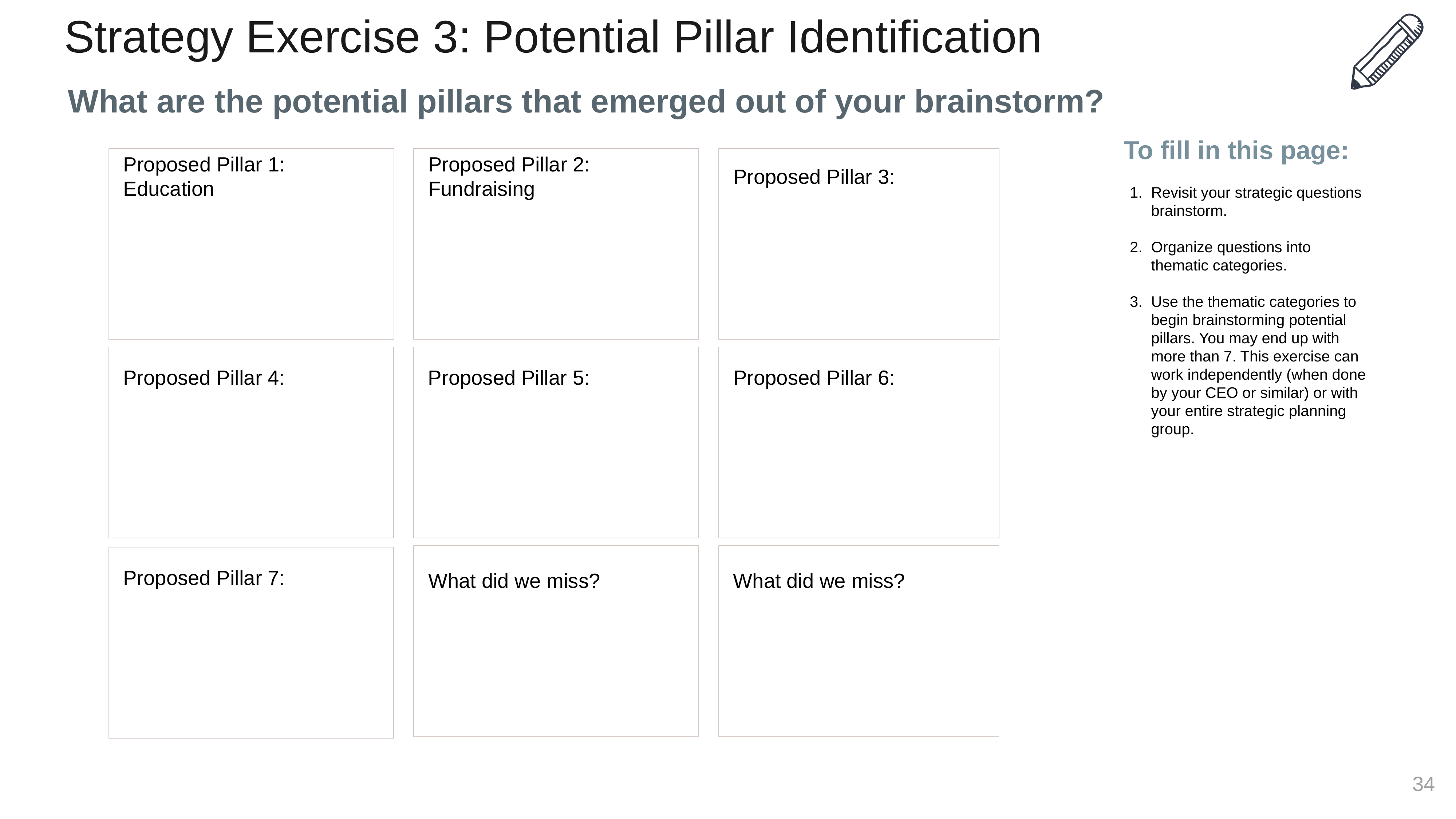

# Strategy Exercise 3: Potential Pillar Identification

What are the potential pillars that emerged out of your brainstorm?

To fill in this page:

Revisit your strategic questions brainstorm.
Organize questions into thematic categories.
Use the thematic categories to begin brainstorming potential pillars. You may end up with more than 7. This exercise can work independently (when done by your CEO or similar) or with your entire strategic planning group.

Proposed Pillar 1:
Education

Proposed Pillar 2:
Fundraising

Proposed Pillar 3:

Proposed Pillar 4:

Proposed Pillar 5:

Proposed Pillar 6:

What did we miss?

What did we miss?

Proposed Pillar 7:

34